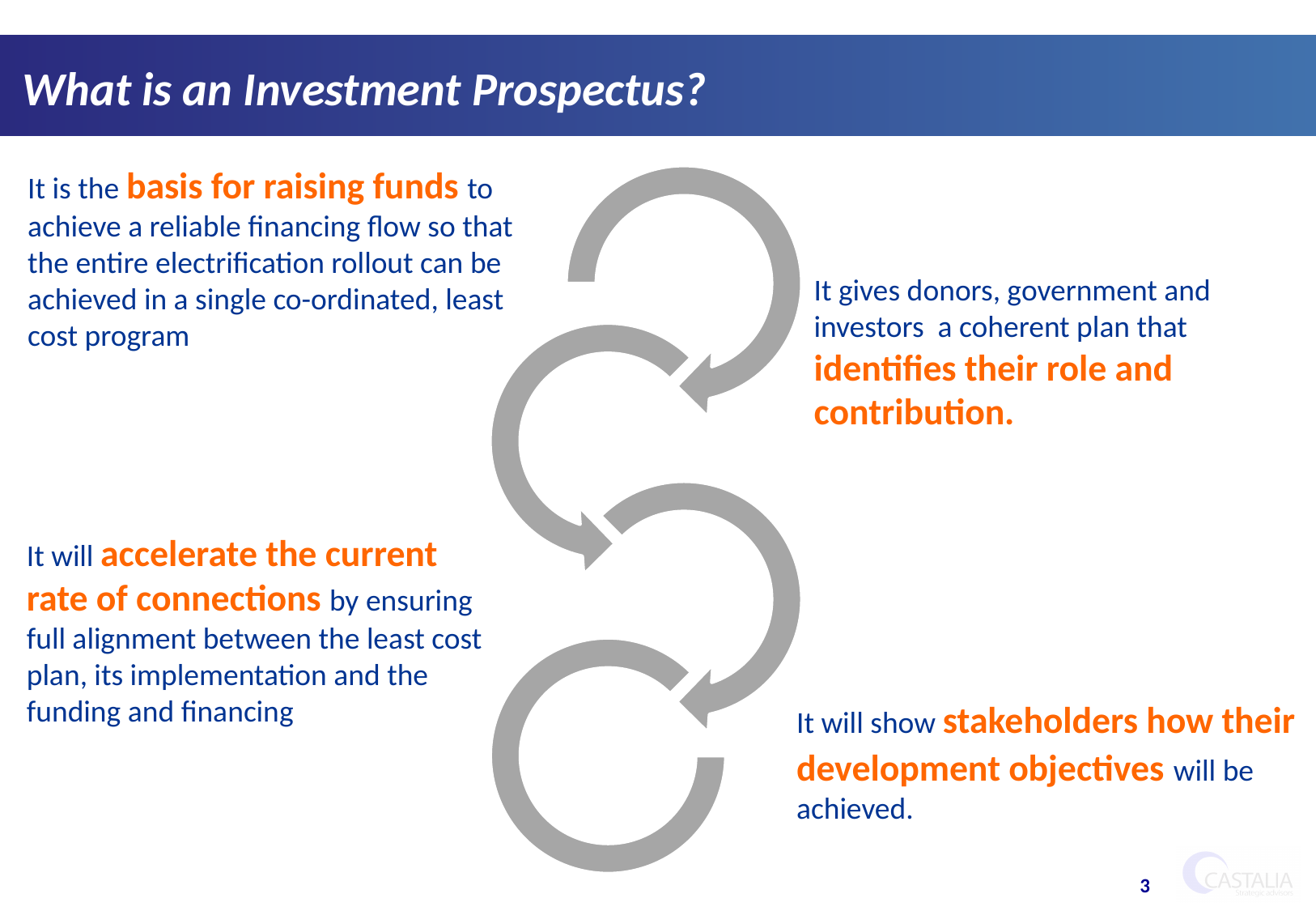

What is an Investment Prospectus?

It is the basis for raising funds to achieve a reliable financing flow so that the entire electrification rollout can be achieved in a single co-ordinated, least cost program

.
.
.
.

It gives donors, government and investors  a coherent plan that identifies their role and contribution.

It will accelerate the current rate of connections by ensuring full alignment between the least cost plan, its implementation and the funding and financing

It will show stakeholders how their development objectives will be achieved.
3